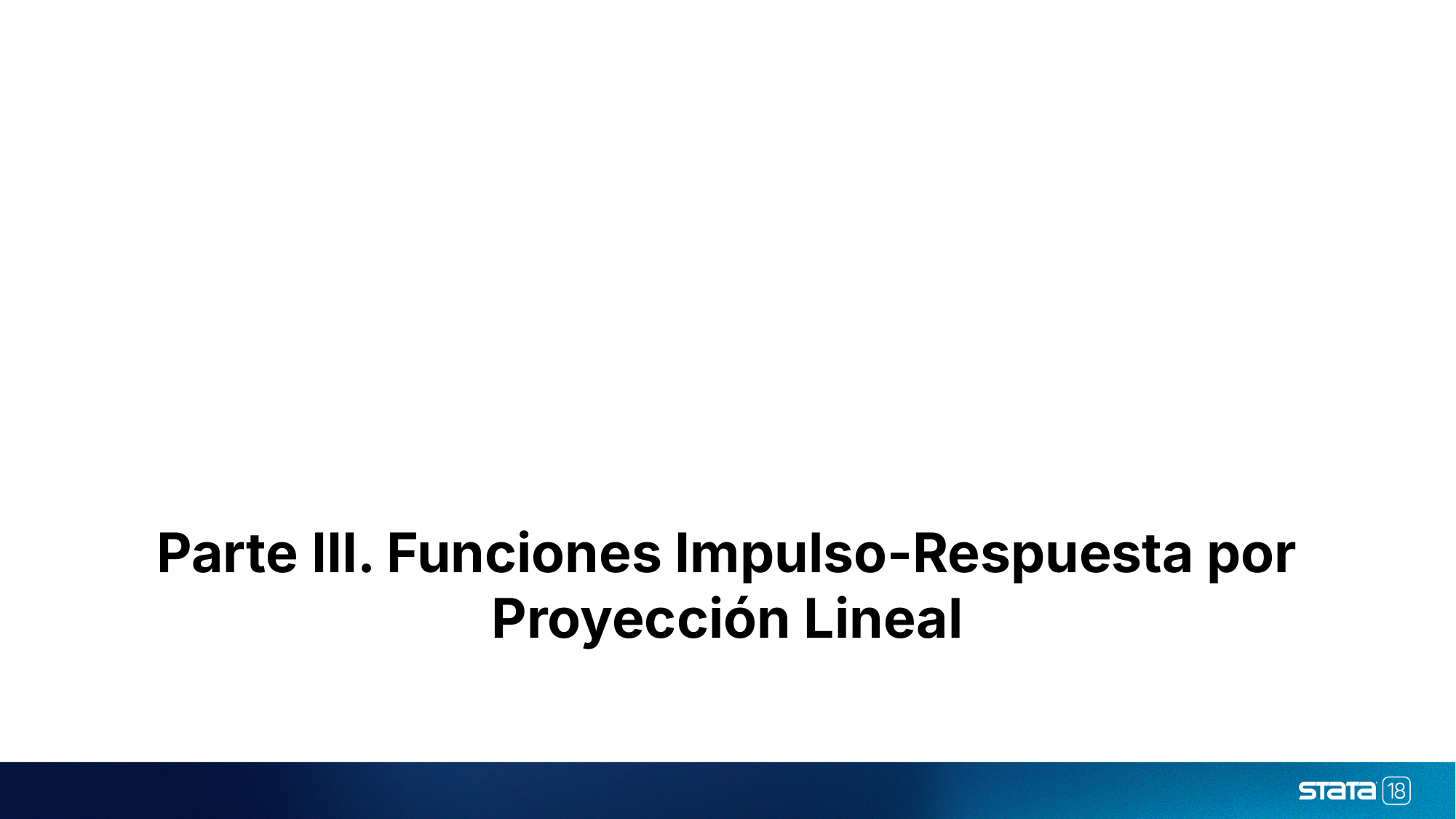

Parte III. Funciones Impulso-Respuesta por Proyección Lineal